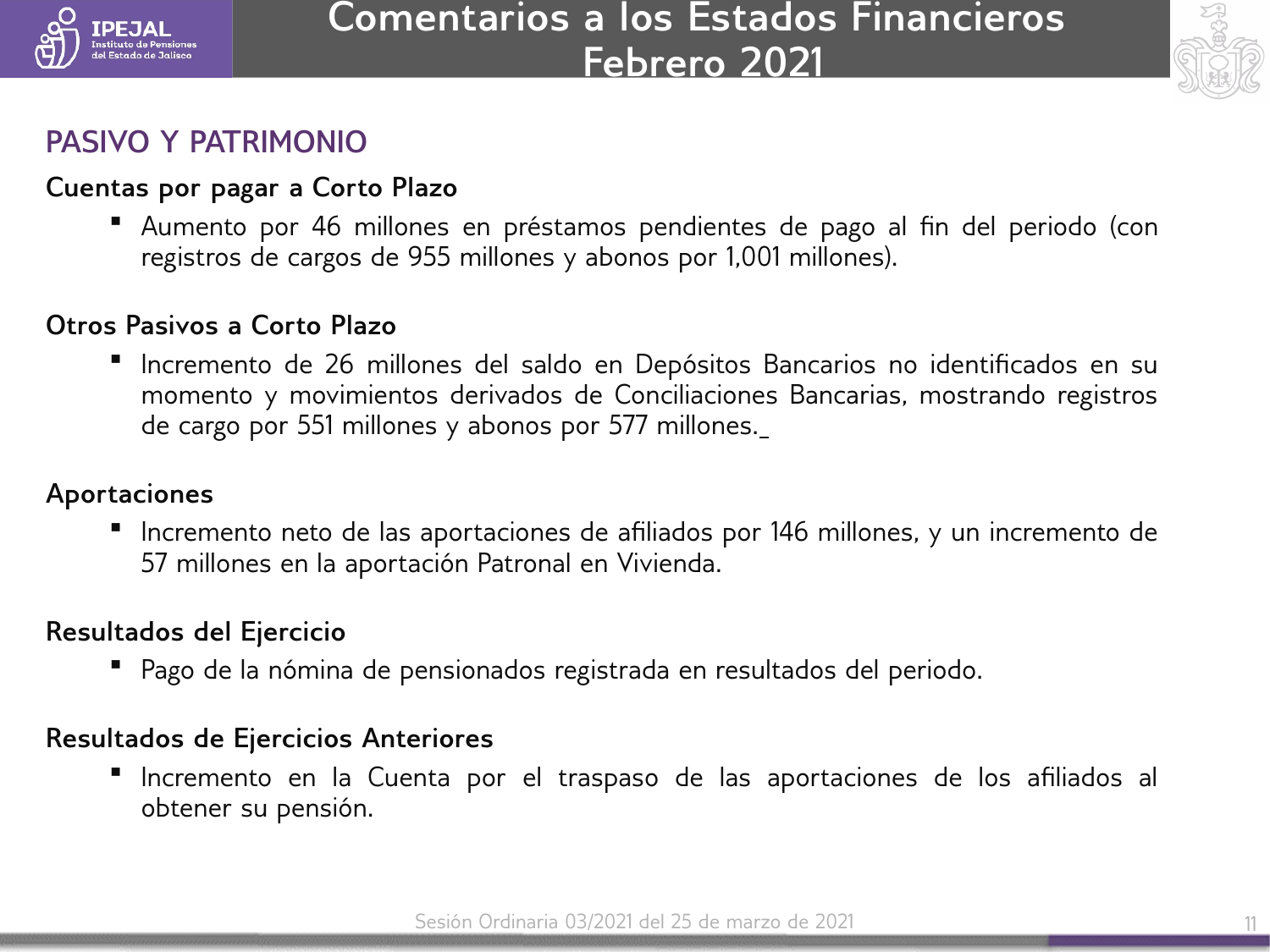

# Comentarios a los Estados Financieros Febrero 2021
PASIVO Y PATRIMONIO
Cuentas por pagar a Corto Plazo
Aumento por 46 millones en préstamos pendientes de pago al fin del periodo (con registros de cargos de 955 millones y abonos por 1,001 millones).
Otros Pasivos a Corto Plazo
Incremento de 26 millones del saldo en Depósitos Bancarios no identificados en su momento y movimientos derivados de Conciliaciones Bancarias, mostrando registros de cargo por 551 millones y abonos por 577 millones.
Aportaciones
Incremento neto de las aportaciones de afiliados por 146 millones, y un incremento de 57 millones en la aportación Patronal en Vivienda.
Resultados del Ejercicio
Pago de la nómina de pensionados registrada en resultados del periodo.
Resultados de Ejercicios Anteriores
Incremento en la Cuenta por el traspaso de las aportaciones de los afiliados al obtener su pensión.

Sesión Ordinaria 03/2021 del 25 de marzo de 2021
11